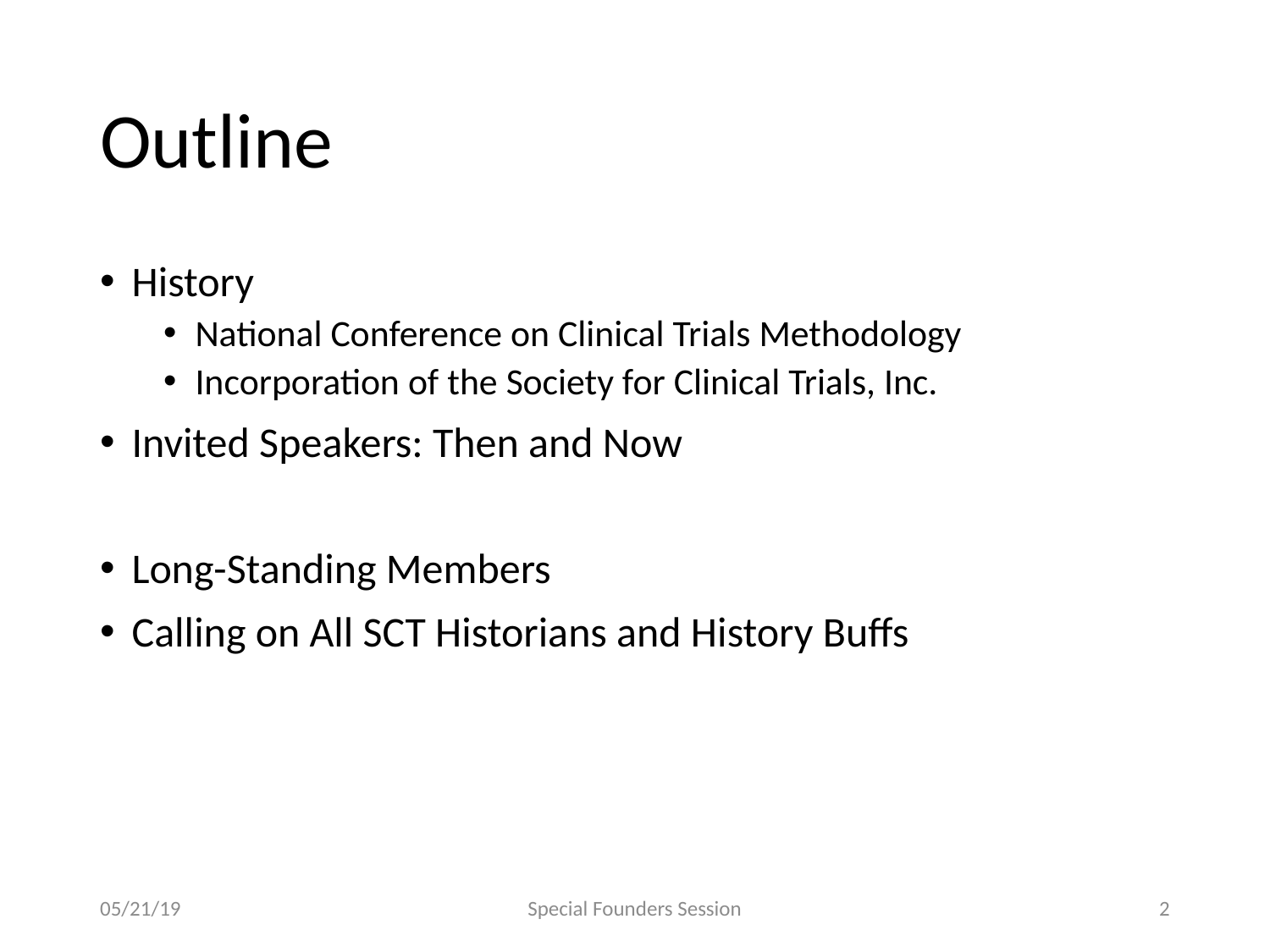

# Outline
History
National Conference on Clinical Trials Methodology
Incorporation of the Society for Clinical Trials, Inc.
Invited Speakers: Then and Now

Long-Standing Members
Calling on All SCT Historians and History Buffs
05/21/19
Special Founders Session
2